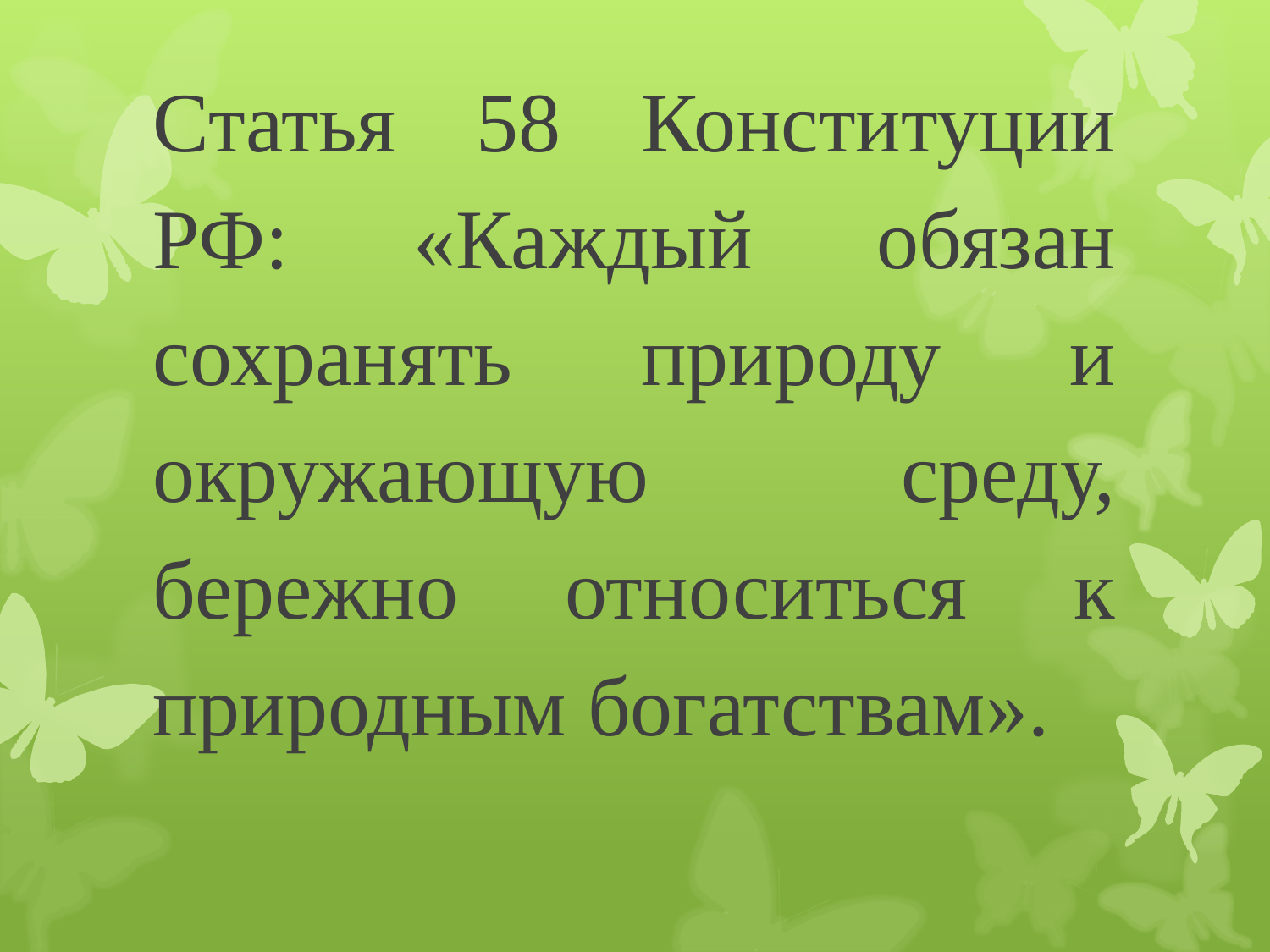

Статья 58 Конституции РФ: «Каждый обязан сохранять природу и окружающую среду, бережно относиться к природным богатствам».